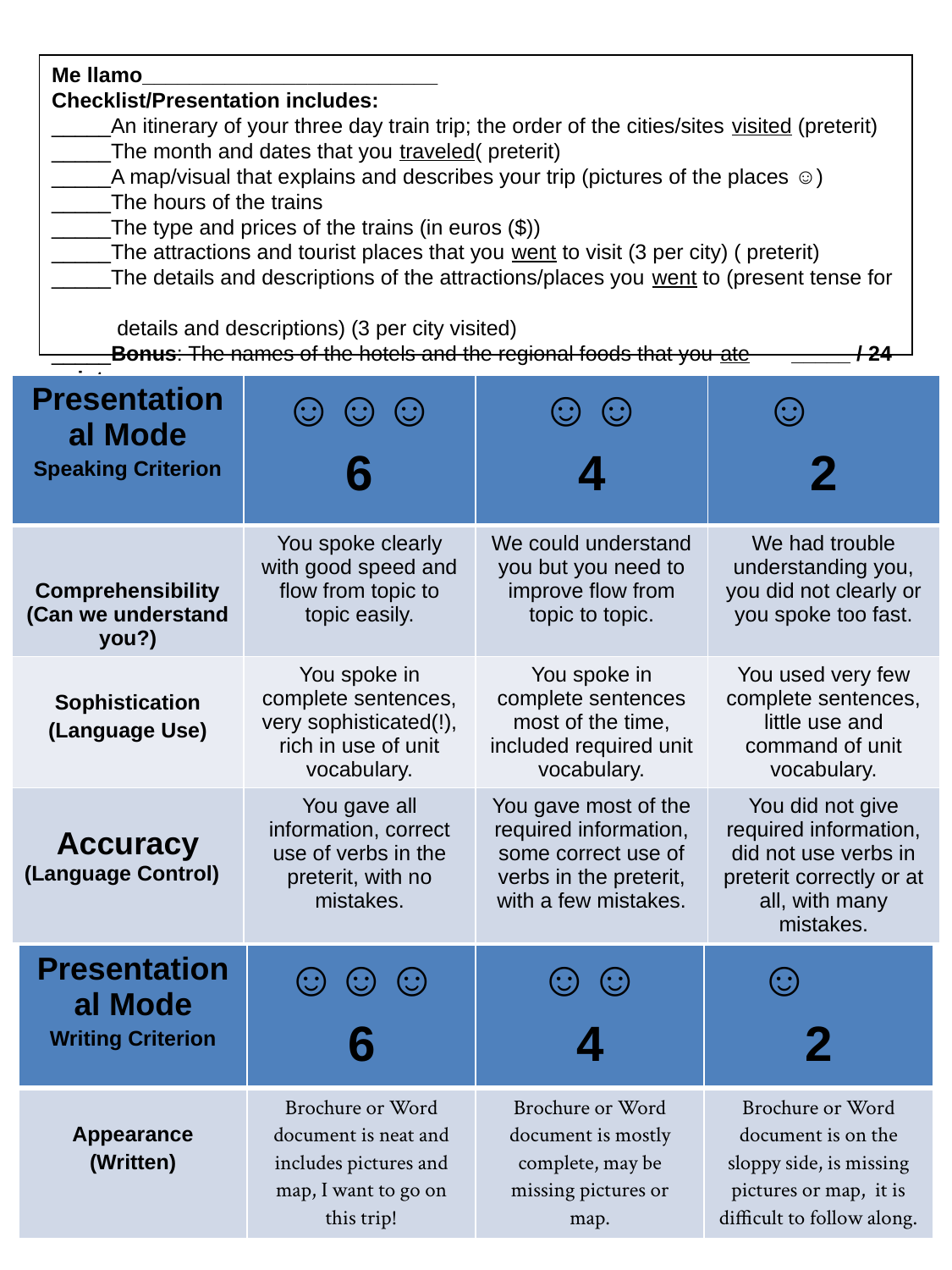

Me llamo_________________________
Checklist/Presentation includes:
_____An itinerary of your three day train trip; the order of the cities/sites visited (preterit)
_____The month and dates that you traveled( preterit)
_____A map/visual that explains and describes your trip (pictures of the places ☺)
_____The hours of the trains
_____The type and prices of the trains (in euros ($))
_____The attractions and tourist places that you went to visit (3 per city) ( preterit)
_____The details and descriptions of the attractions/places you went to (present tense for
           details and descriptions) (3 per city visited)
_____Bonus: The names of the hotels and the regional foods that you ate       _____ / 24 points
| Presentational Mode Speaking Criterion | ☺☺☺ 6 | ☺☺ 4 | ☺ 2 |
| --- | --- | --- | --- |
| Comprehensibility (Can we understand you?) | You spoke clearly with good speed and flow from topic to topic easily. | We could understand you but you need to improve flow from topic to topic. | We had trouble understanding you, you did not clearly or you spoke too fast. |
| Sophistication (Language Use) | You spoke in complete sentences, very sophisticated(!), rich in use of unit vocabulary. | You spoke in complete sentences most of the time, included required unit vocabulary. | You used very few complete sentences, little use and command of unit vocabulary. |
| Accuracy (Language Control) | You gave all information, correct use of verbs in the preterit, with no mistakes. | You gave most of the required information, some correct use of verbs in the preterit, with a few mistakes. | You did not give required information, did not use verbs in preterit correctly or at all, with many mistakes. |
| Presentational Mode Writing Criterion | ☺☺☺ 6 | ☺☺ 4 | ☺ 2 |
| --- | --- | --- | --- |
| Appearance (Written) | Brochure or Word document is neat and includes pictures and map, I want to go on this trip! | Brochure or Word document is mostly complete, may be missing pictures or map. | Brochure or Word document is on the sloppy side, is missing pictures or map, it is difficult to follow along. |